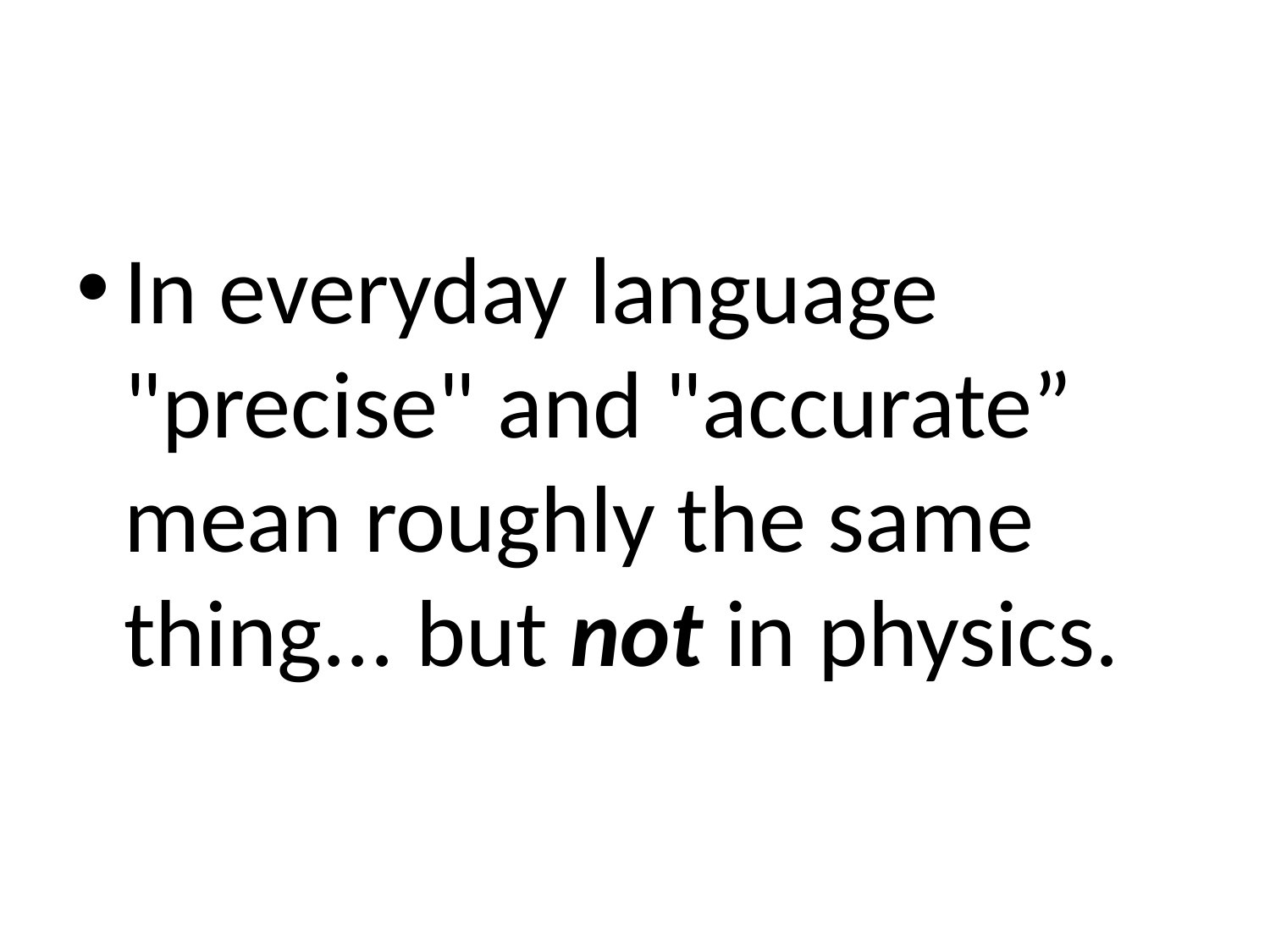

#
In everyday language "precise" and "accurate” mean roughly the same thing... but not in physics.